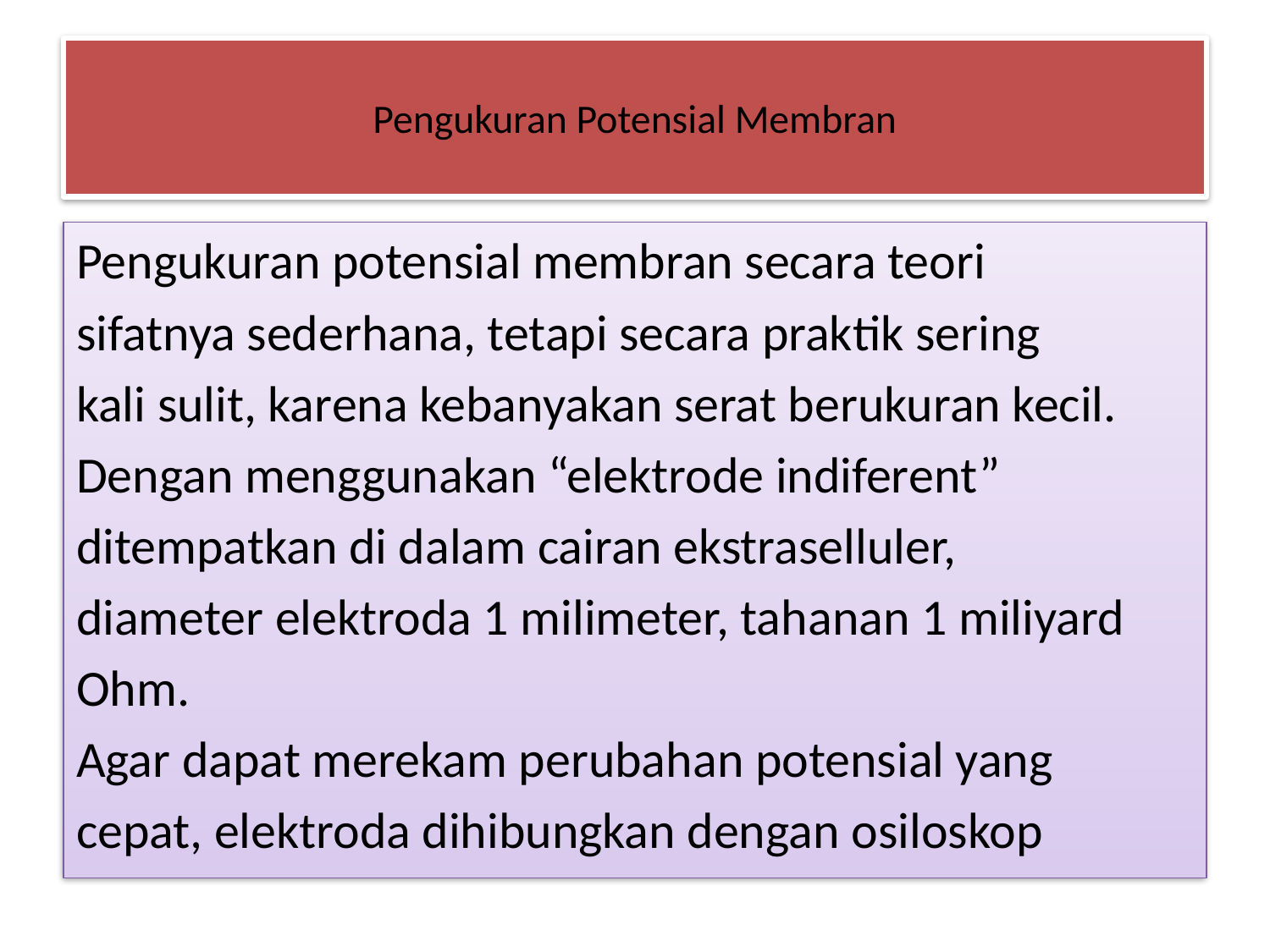

# Pengukuran Potensial Membran
Pengukuran potensial membran secara teori
sifatnya sederhana, tetapi secara praktik sering
kali sulit, karena kebanyakan serat berukuran kecil.
Dengan menggunakan “elektrode indiferent”
ditempatkan di dalam cairan ekstraselluler,
diameter elektroda 1 milimeter, tahanan 1 miliyard
Ohm.
Agar dapat merekam perubahan potensial yang
cepat, elektroda dihibungkan dengan osiloskop